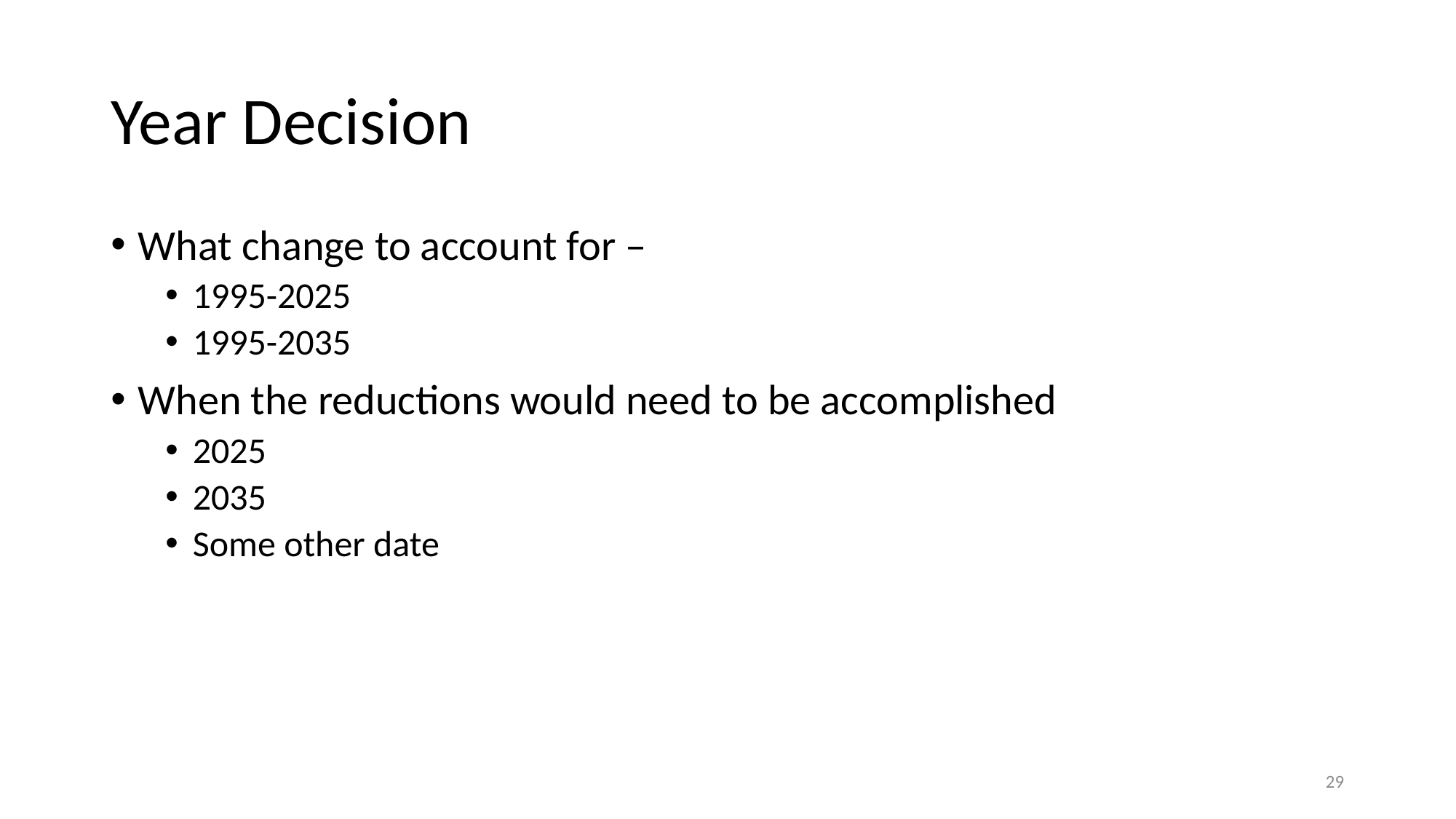

# Year Decision
What change to account for –
1995-2025
1995-2035
When the reductions would need to be accomplished
2025
2035
Some other date
29